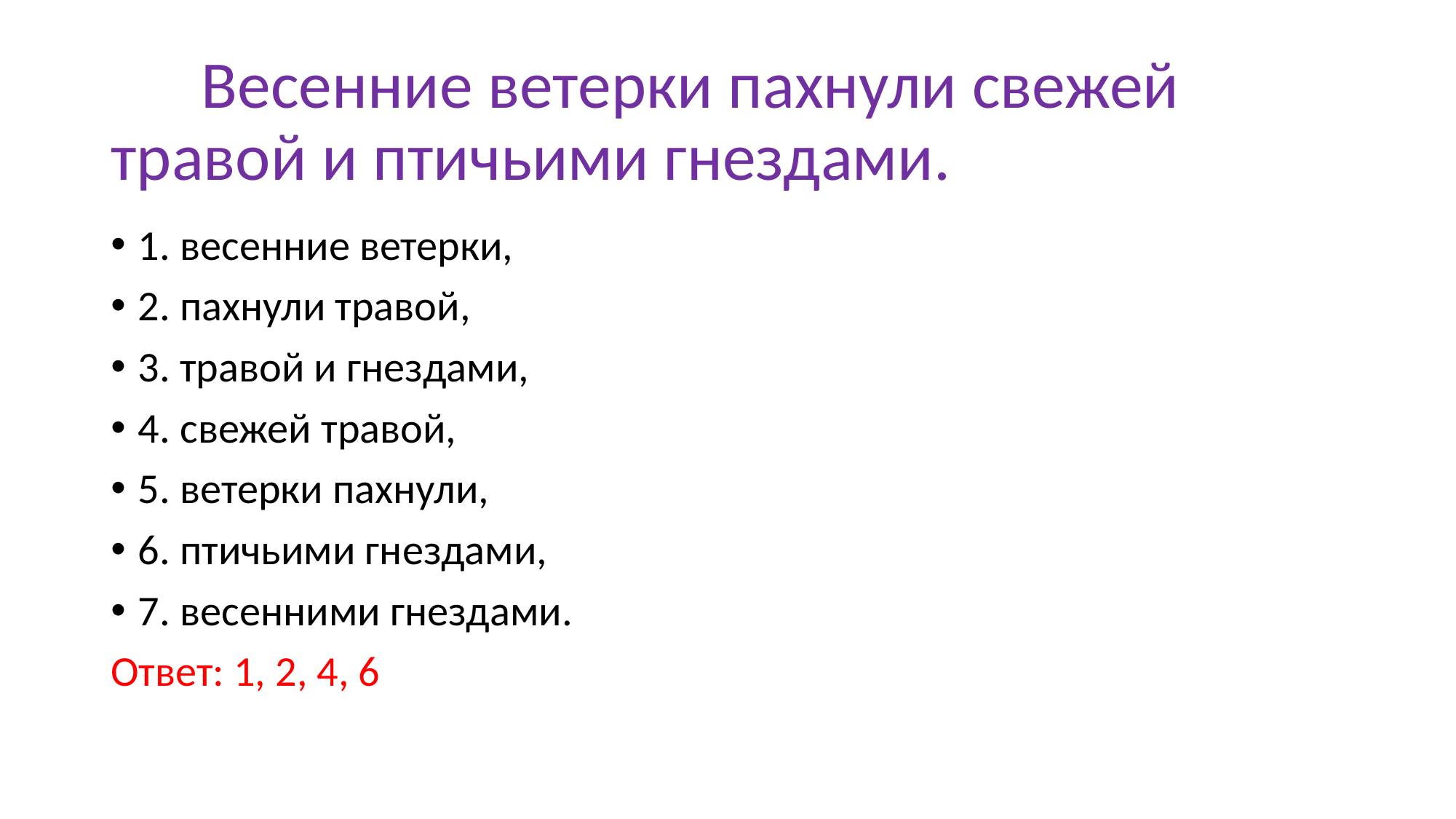

# Весенние ветерки пахнули свежей травой и птичьими гнездами.
1. весенние ветерки,
2. пахнули травой,
3. травой и гнездами,
4. свежей травой,
5. ветерки пахнули,
6. птичьими гнездами,
7. весенними гнездами.
Ответ: 1, 2, 4, 6